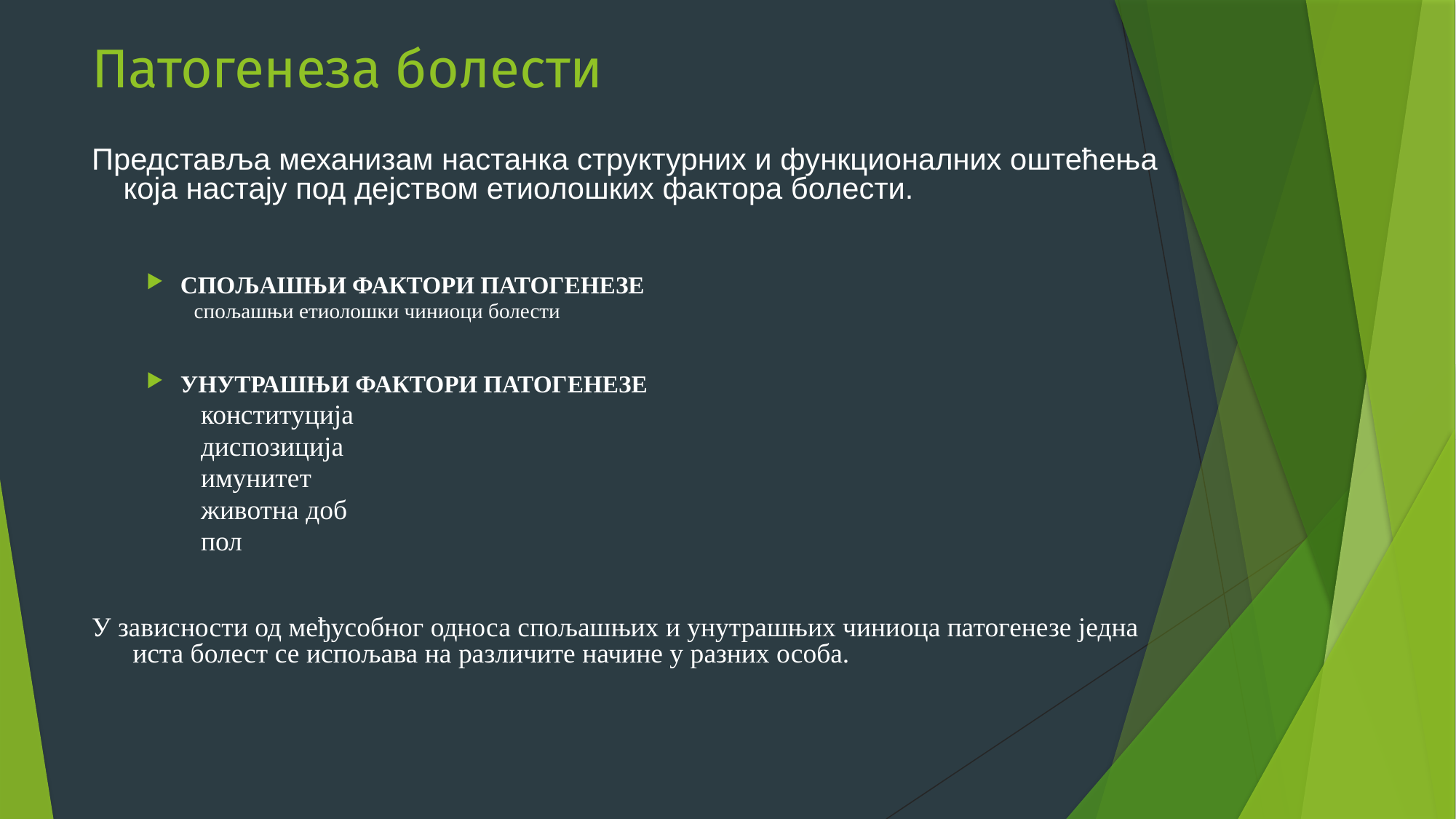

# Патогенеза болести
Представља механизам настанка структурних и функционалних оштећења која настају под дејством етиолошких фактора болести.

СПОЉАШЊИ ФАКТОРИ ПАТОГЕНЕЗЕ
спољашњи етиолошки чиниоци болести

УНУТРАШЊИ ФАКТОРИ ПАТОГЕНЕЗЕ
конституција
диспозиција
имунитет
животна доб
пол

У зависности од међусобног односа спољашњих и унутрашњих чиниоца патогенезе једна иста болест се испољава на различите начине у разних особа.